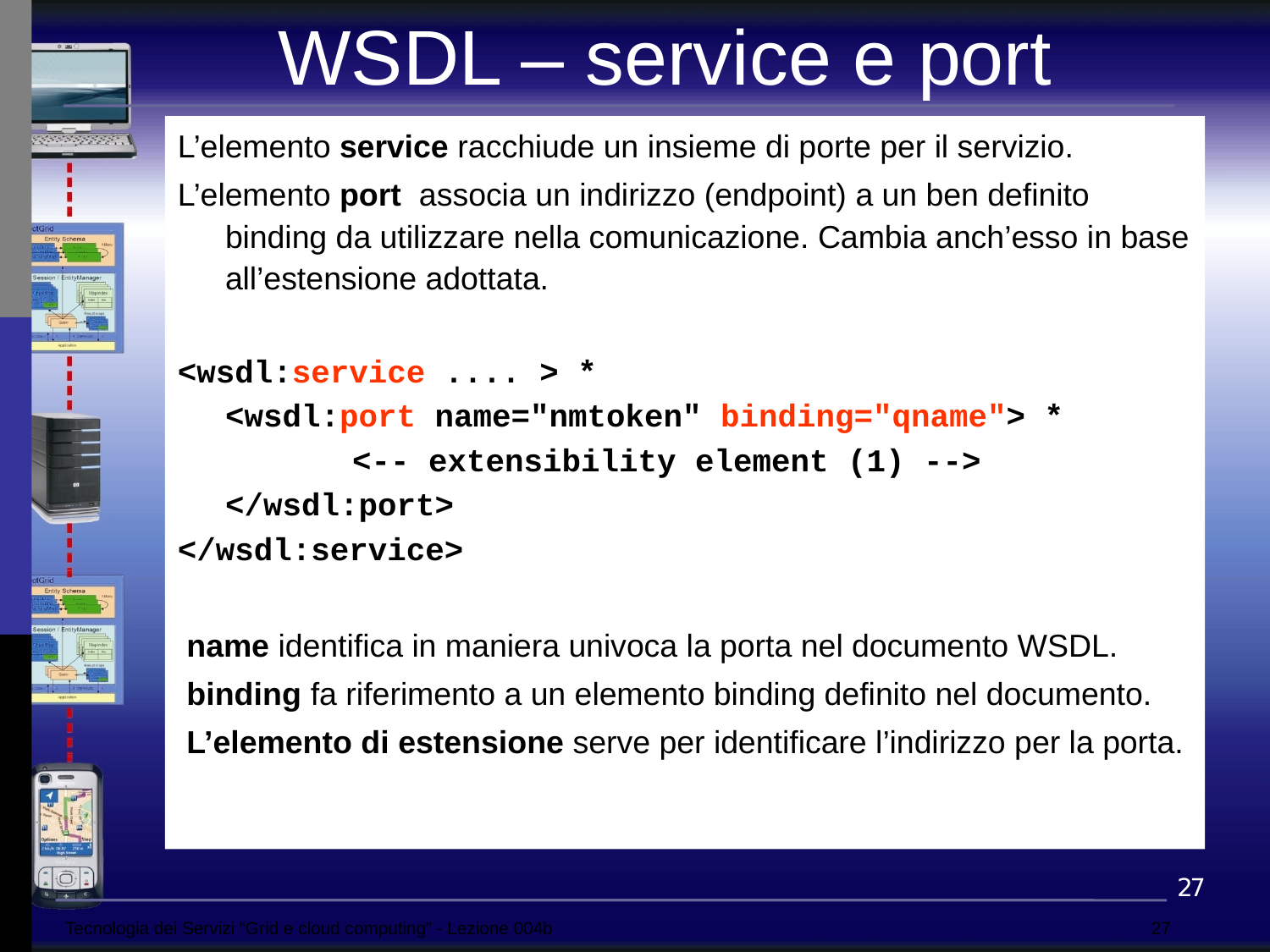

WSDL – service e port
L’elemento service racchiude un insieme di porte per il servizio.
L’elemento port  associa un indirizzo (endpoint) a un ben definito binding da utilizzare nella comunicazione. Cambia anch’esso in base all’estensione adottata.

<wsdl:service .... > *
	<wsdl:port name="nmtoken" binding="qname"> *
		<-- extensibility element (1) -->
	</wsdl:port>
</wsdl:service>

 name identifica in maniera univoca la porta nel documento WSDL.
 binding fa riferimento a un elemento binding definito nel documento.
 L’elemento di estensione serve per identificare l’indirizzo per la porta.